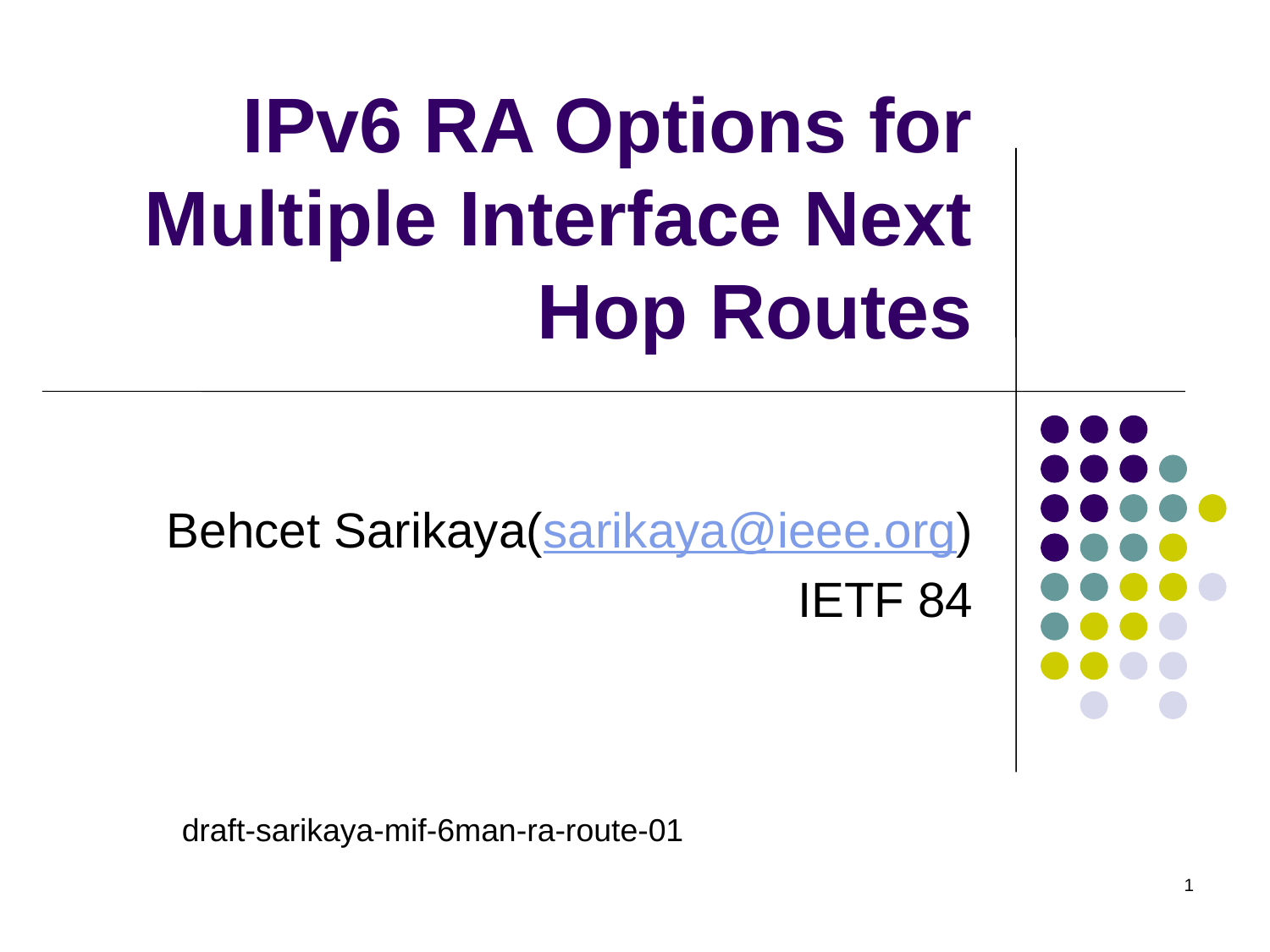

# IPv6 RA Options for Multiple Interface Next Hop Routes

Behcet Sarikaya(sarikaya@ieee.org)
IETF 84

draft-sarikaya-mif-6man-ra-route-01
1